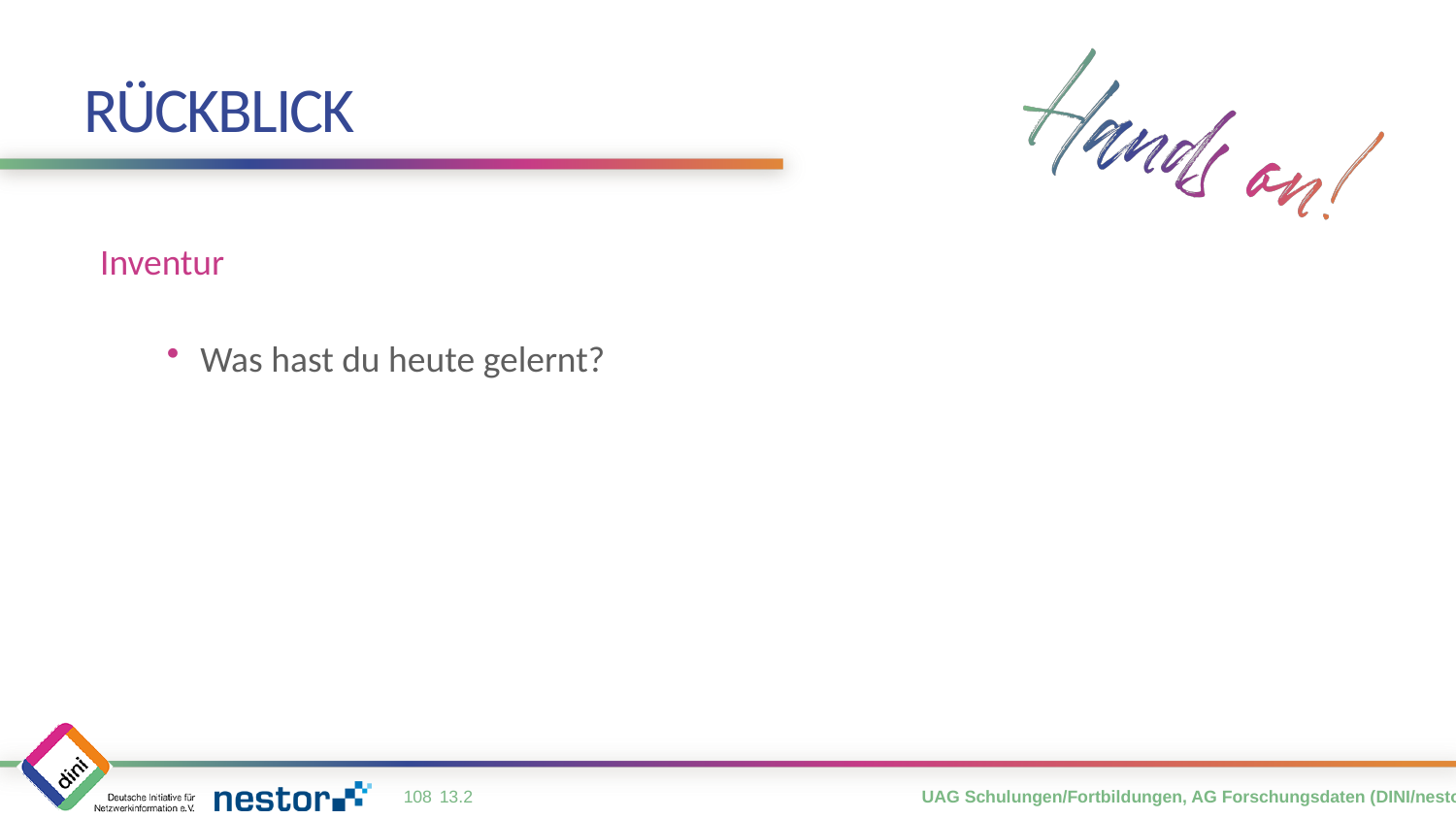

# Rückblick
Inventur
Was hast du heute gelernt?
108
13.2